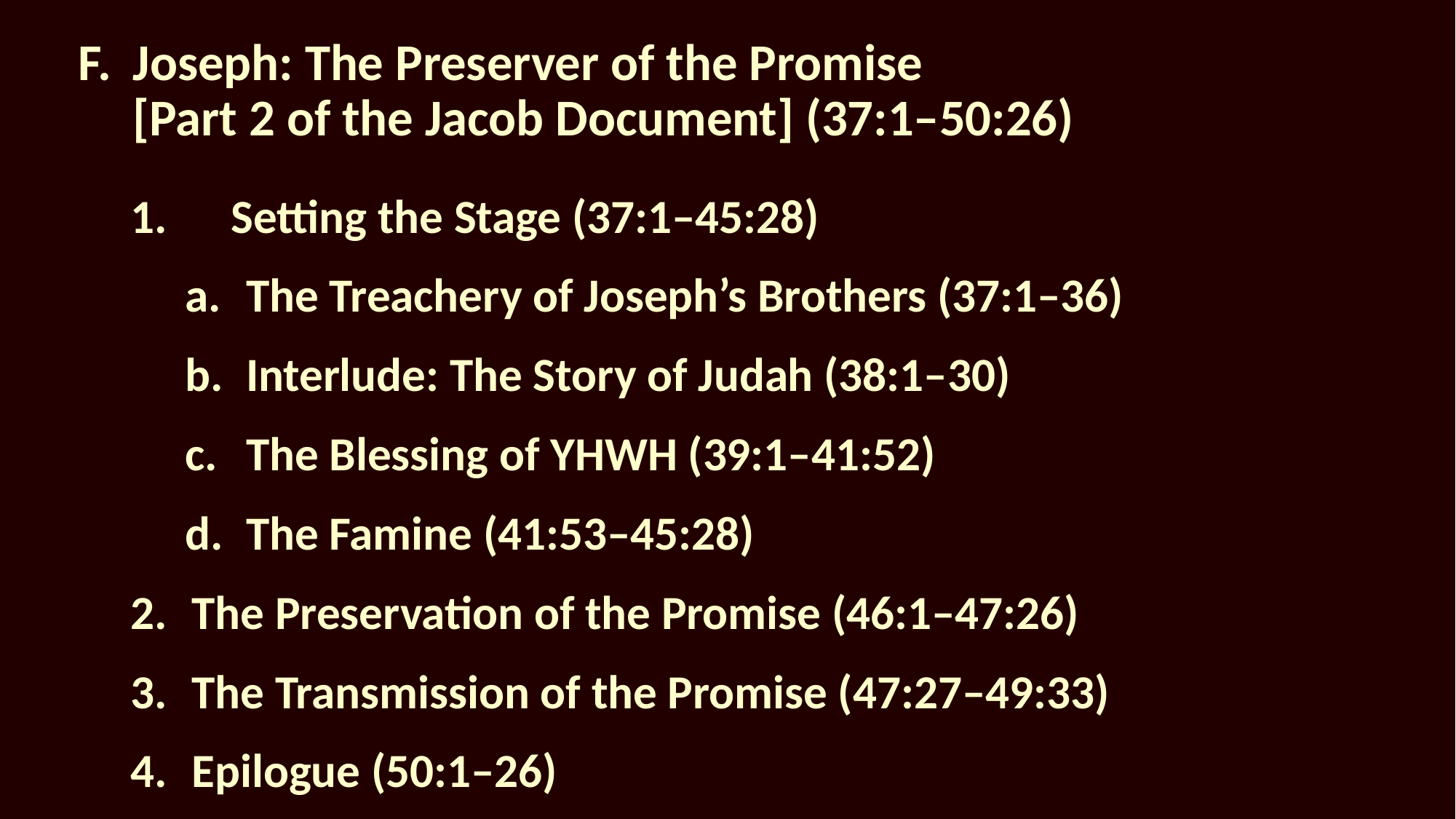

# F.	Joseph: The Preserver of the Promise [Part 2 of the Jacob Document] (37:1–50:26)
1.	Setting the Stage (37:1–45:28)
The Treachery of Joseph’s Brothers (37:1–36)
Interlude: The Story of Judah (38:1–30)
The Blessing of YHWH (39:1–41:52)
The Famine (41:53–45:28)
The Preservation of the Promise (46:1–47:26)
The Transmission of the Promise (47:27–49:33)
Epilogue (50:1–26)